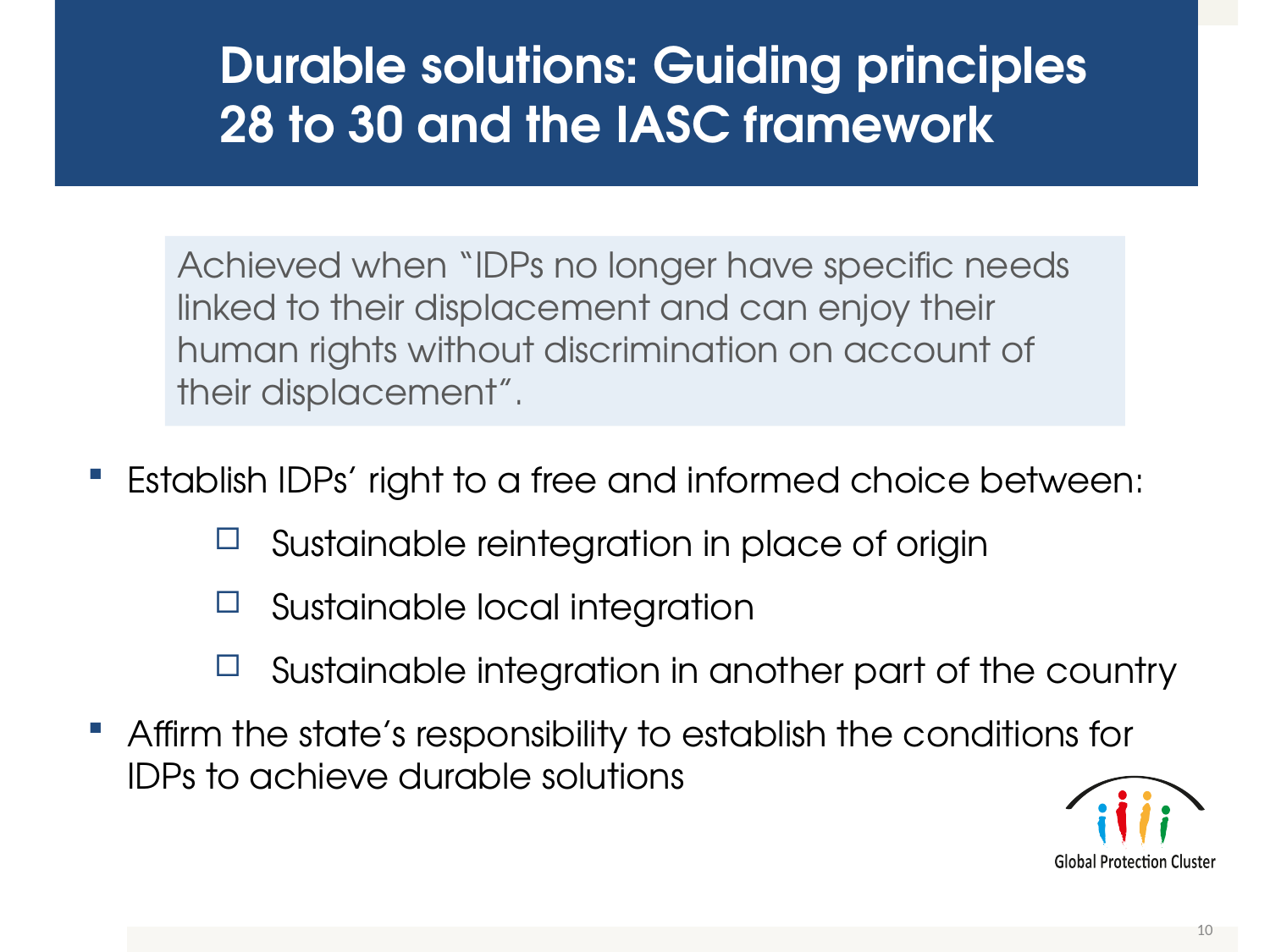

# Durable solutions: Guiding principles 28 to 30 and the IASC framework
Achieved when “IDPs no longer have specific needs linked to their displacement and can enjoy their human rights without discrimination on account of their displacement”.
Establish IDPs’ right to a free and informed choice between:
 Sustainable reintegration in place of origin
 Sustainable local integration
 Sustainable integration in another part of the country
Affirm the state’s responsibility to establish the conditions for IDPs to achieve durable solutions